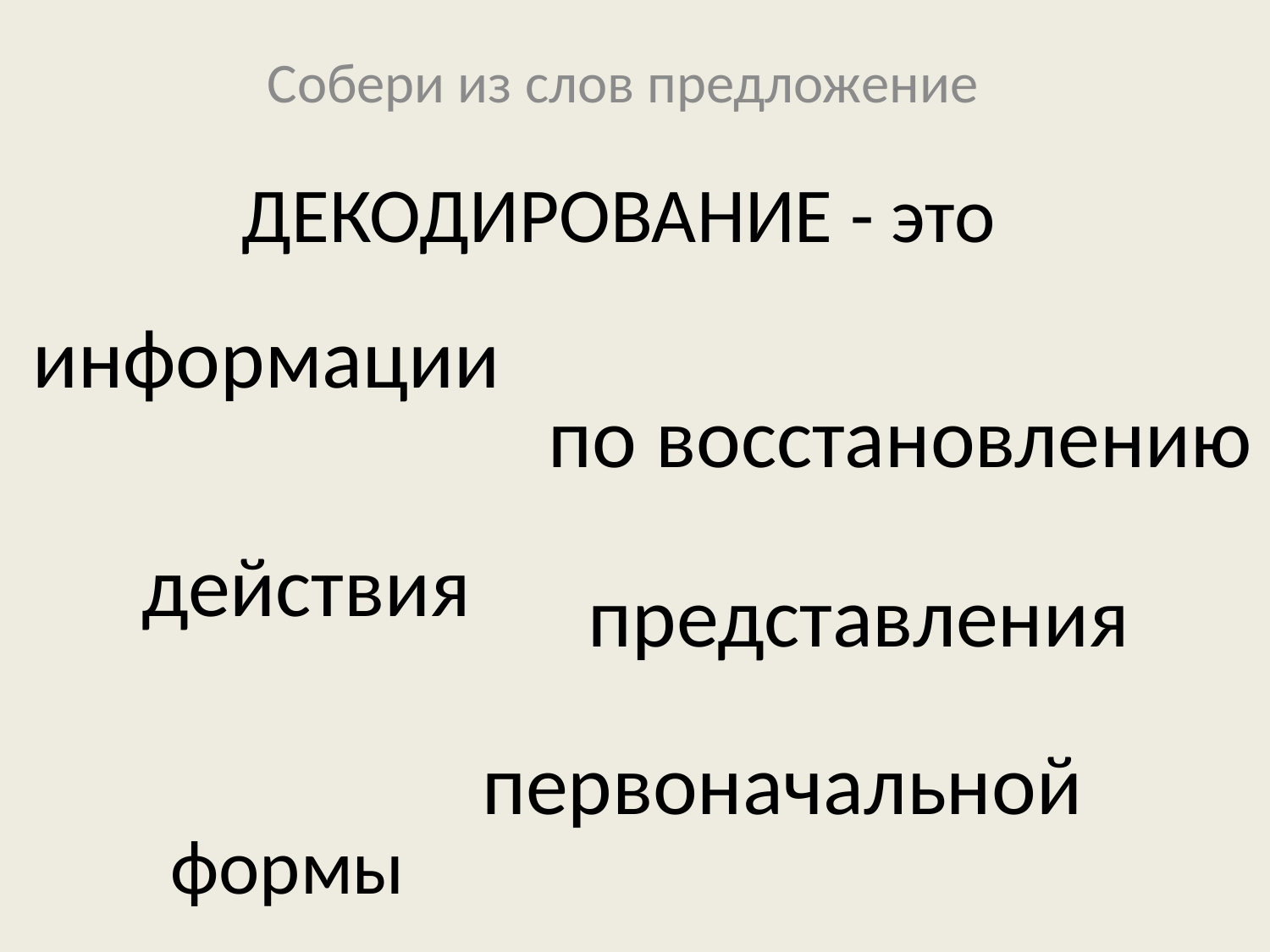

Собери из слов предложение
# ДЕКОДИРОВАНИЕ - это
информации
по восстановлению
действия
представления
первоначальной
формы